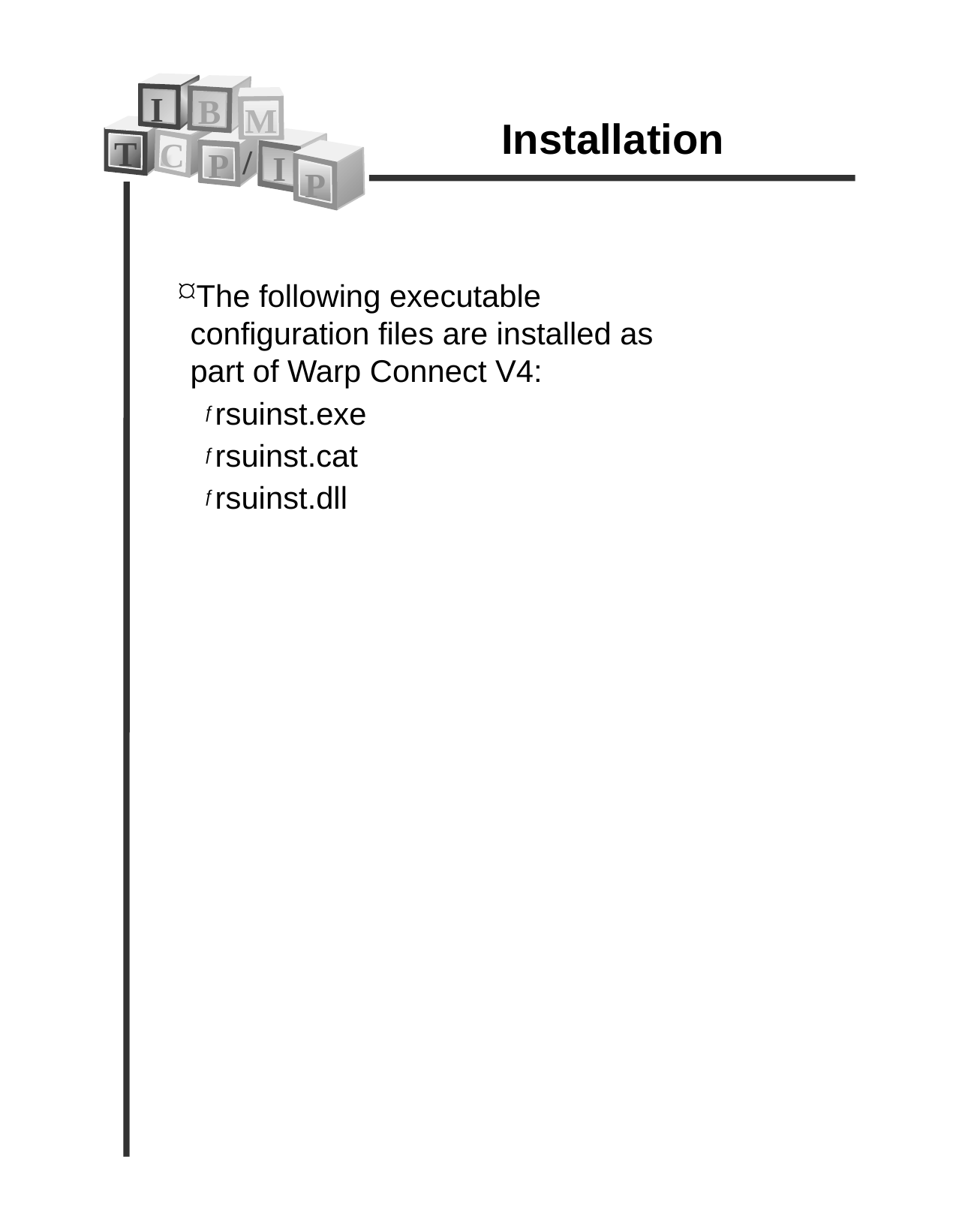

Installation

I

B

M

T
C

/

P

I

P

The following executable configuration files are installed as part of Warp Connect V4:
rsuinst.exe
rsuinst.cat
rsuinst.dll